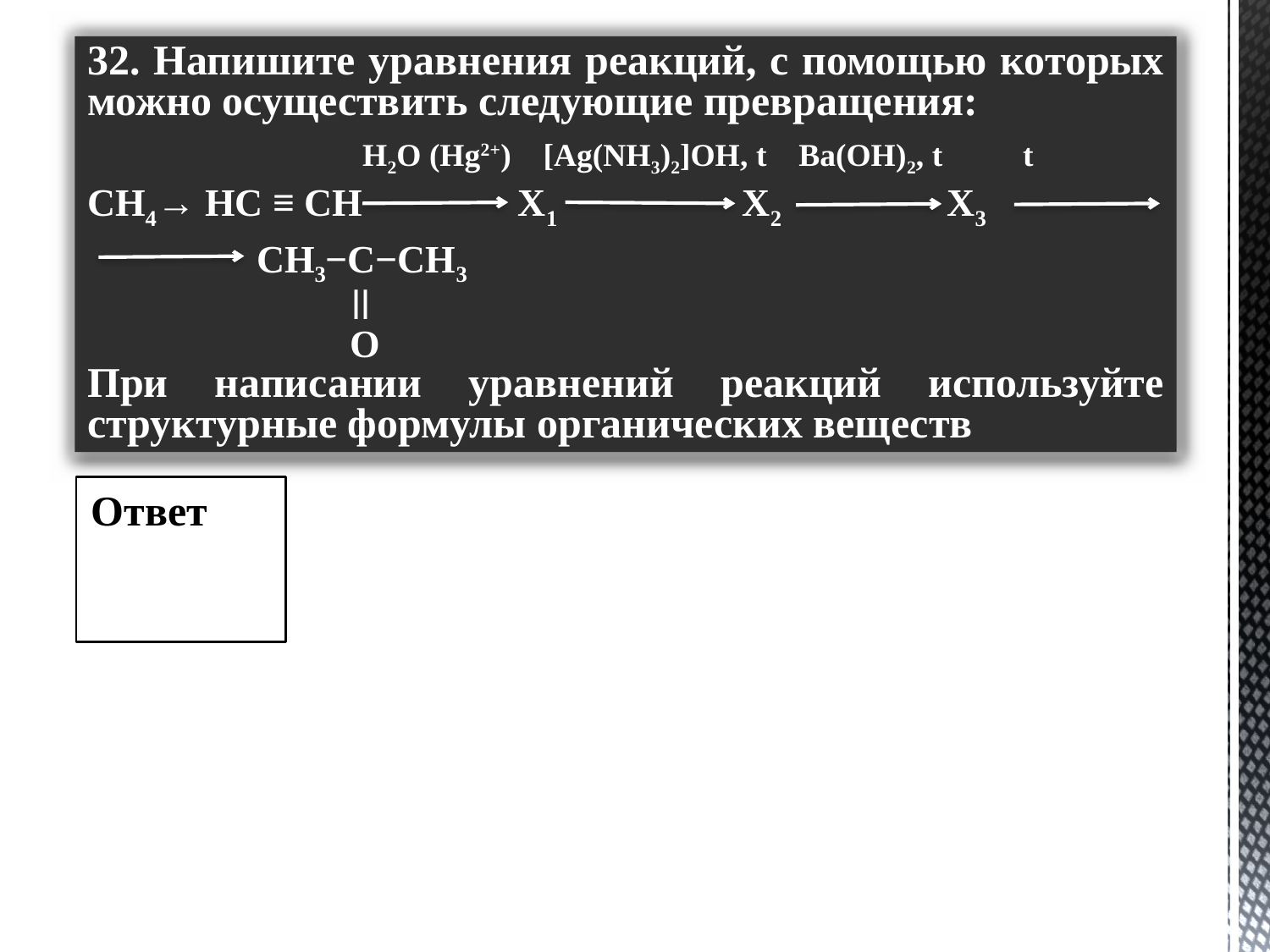

32. Напишите уравнения реакций, с помощью которых можно осуществить следующие превращения:
                          H2O (Hg2+)    [Ag(NH3)2]OH, t    Ba(OH)2, t          t
СH4→ HC ≡ CH                X1                   X2                 X3
                CH3−C−CH3
                         ǀǀ
                           O
При написании уравнений реакций используйте структурные формулы органических веществ
Ответ